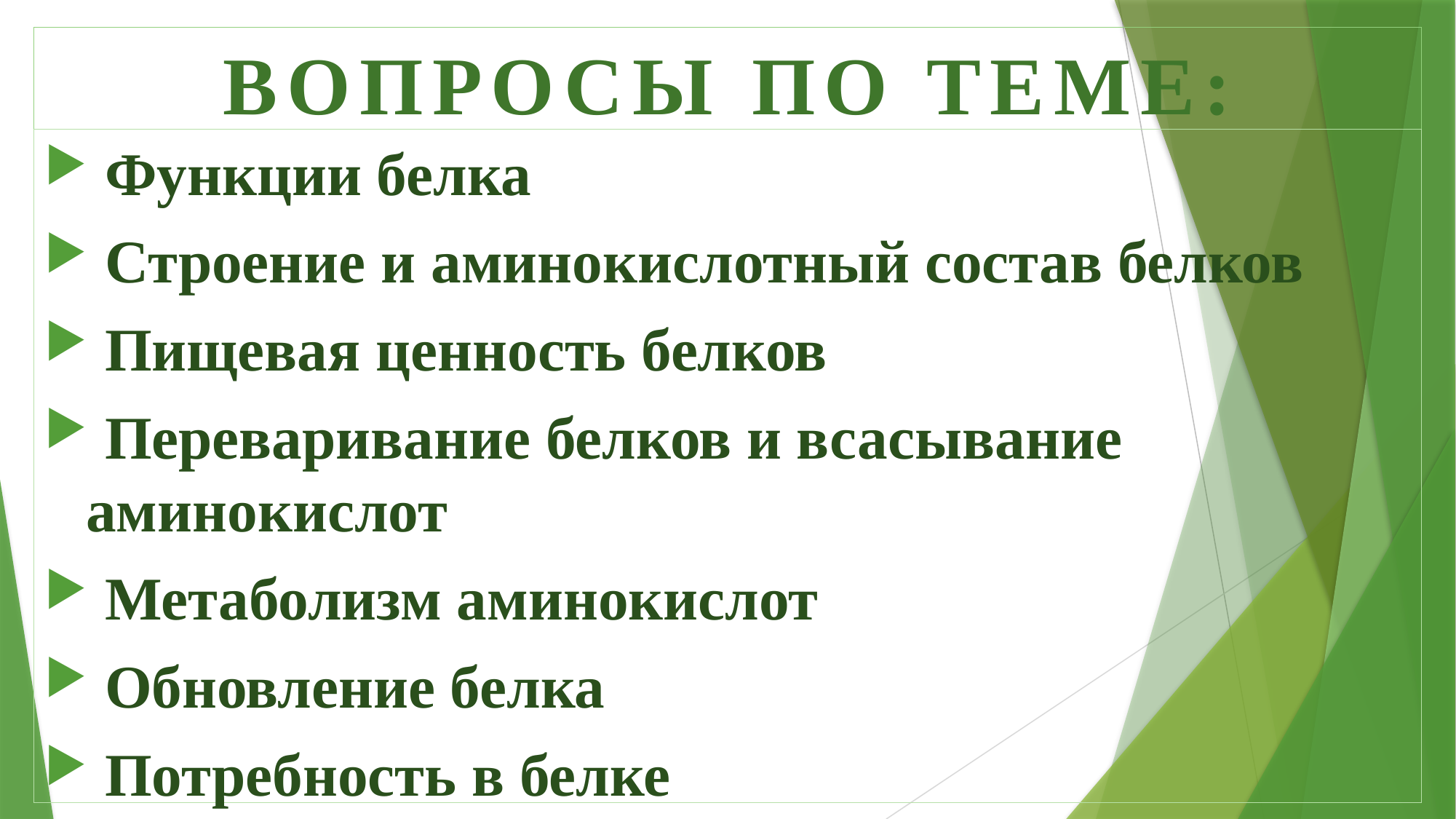

# ВОПРОСЫ ПО ТЕМЕ:
 Функции белка
 Строение и аминокислотный состав белков
 Пищевая ценность белков
 Переваривание белков и всасывание  аминокислот
 Метаболизм аминокислот
 Обновление белка
 Потребность в белке